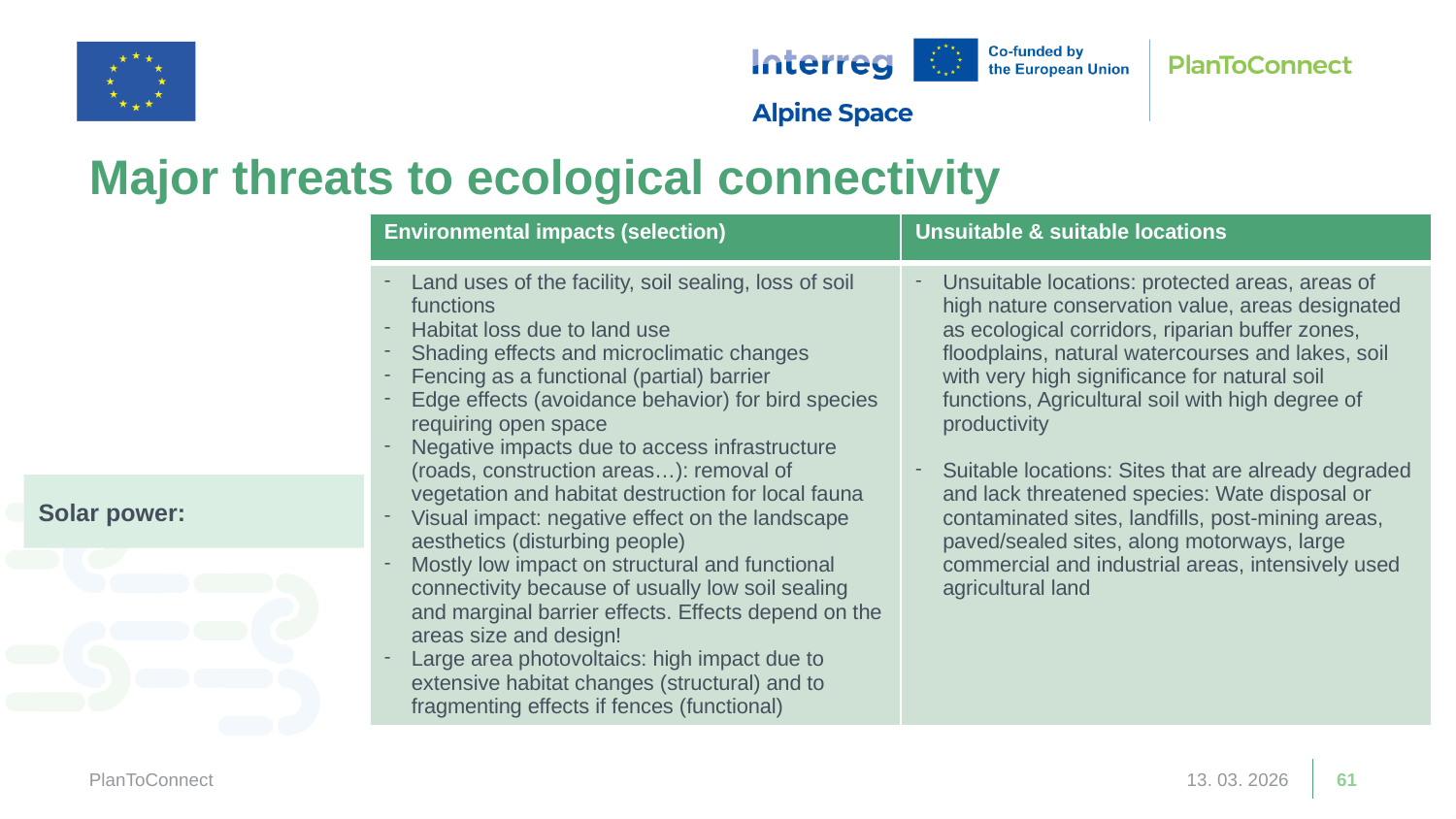

# Major threats to ecological connectivity
| Environmental impacts (selection) | Unsuitable & suitable locations |
| --- | --- |
| Land uses of the facility, soil sealing, loss of soil functions Habitat loss due to land use Shading effects and microclimatic changes Fencing as a functional (partial) barrier Edge effects (avoidance behavior) for bird species requiring open space Negative impacts due to access infrastructure (roads, construction areas…): removal of vegetation and habitat destruction for local fauna Visual impact: negative effect on the landscape aesthetics (disturbing people) Mostly low impact on structural and functional connectivity because of usually low soil sealing and marginal barrier effects. Effects depend on the areas size and design! Large area photovoltaics: high impact due to extensive habitat changes (structural) and to fragmenting effects if fences (functional) | Unsuitable locations: protected areas, areas of high nature conservation value, areas designated as ecological corridors, riparian buffer zones, floodplains, natural watercourses and lakes, soil with very high significance for natural soil functions, Agricultural soil with high degree of productivity Suitable locations: Sites that are already degraded and lack threatened species: Wate disposal or contaminated sites, landfills, post-mining areas, paved/sealed sites, along motorways, large commercial and industrial areas, intensively used agricultural land |
Solar power:
PlanToConnect
13. 03. 2026
61